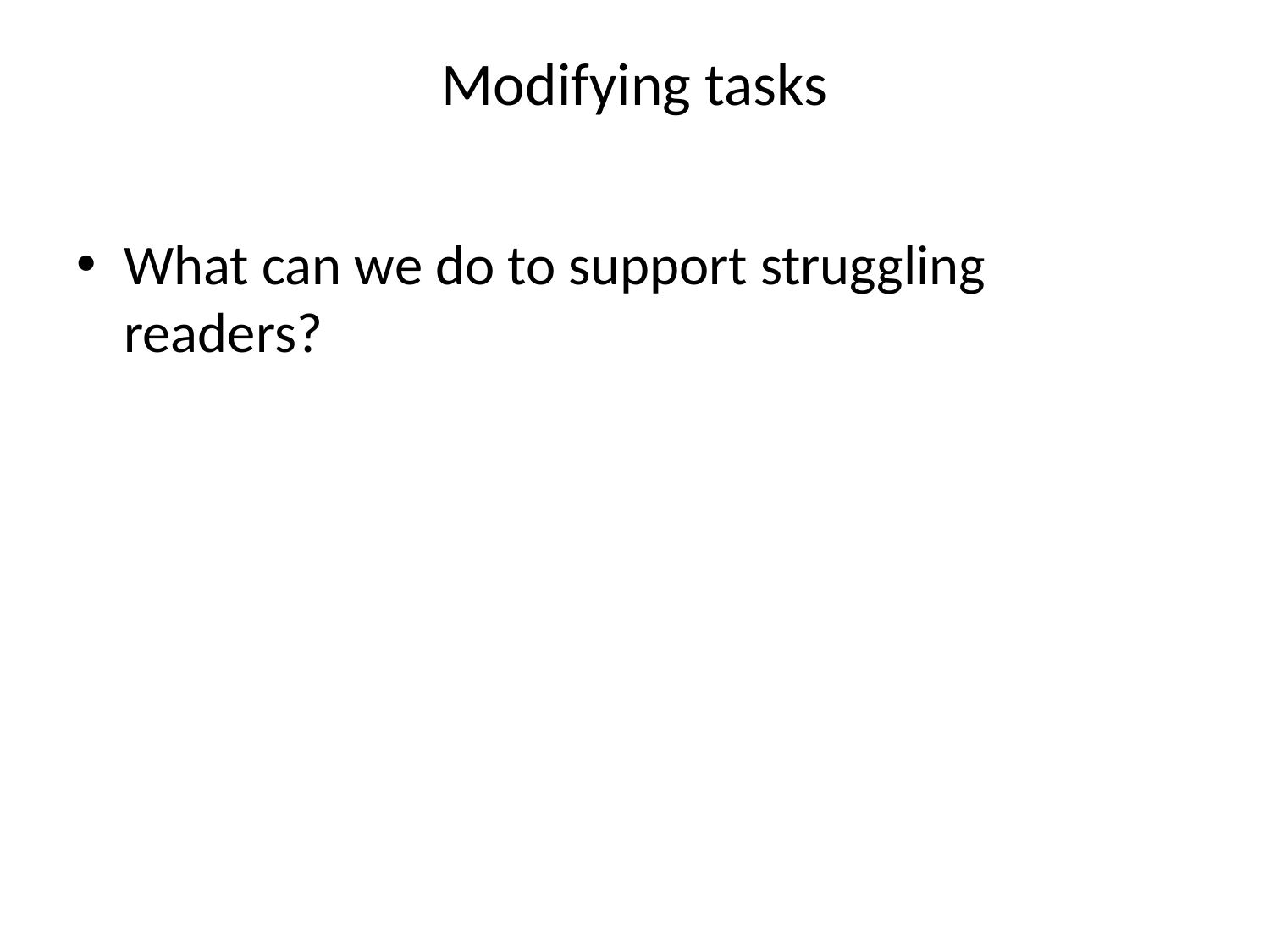

# Modifying tasks
What can we do to support struggling readers?